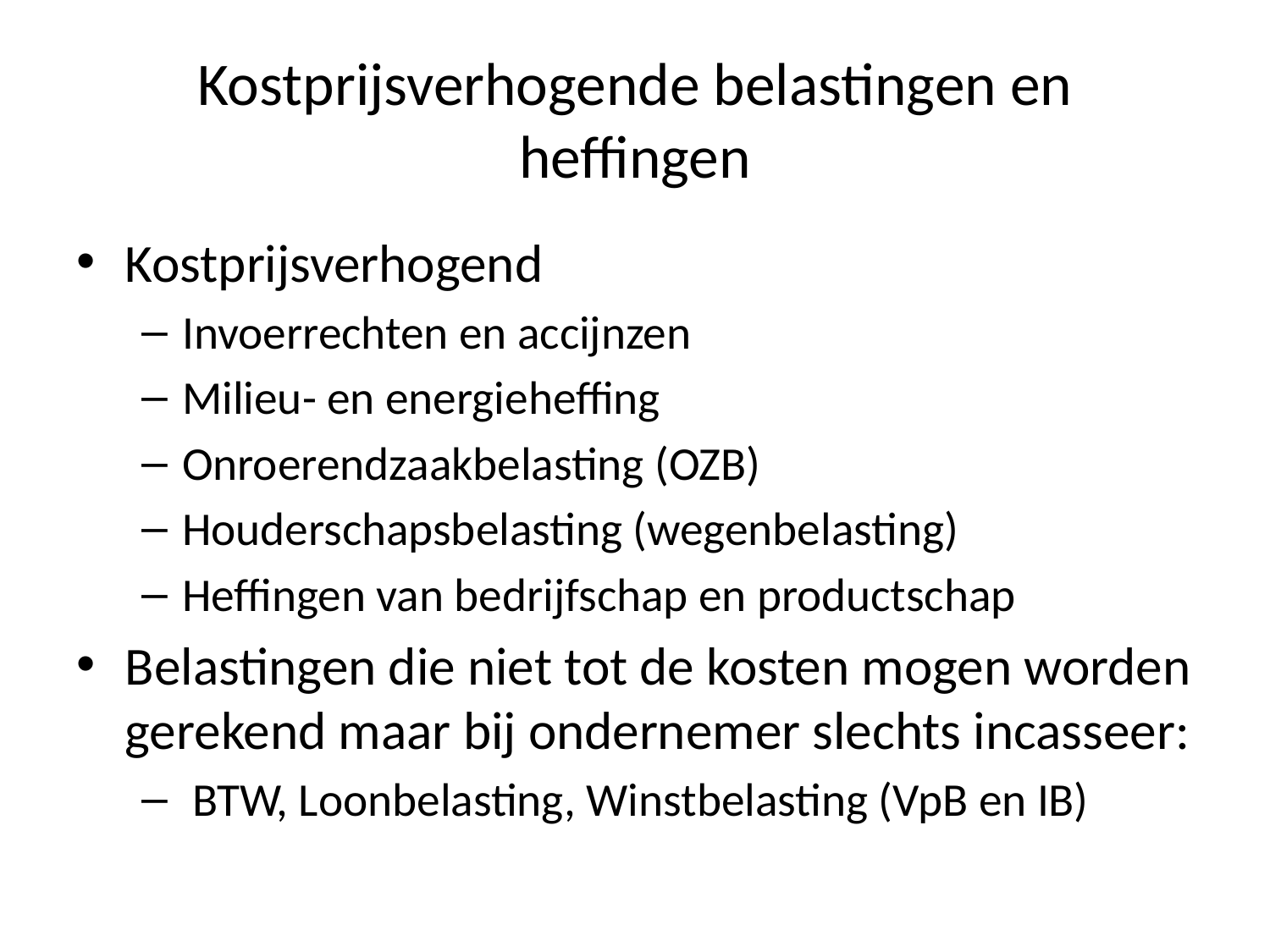

# Kostprijsverhogende belastingen en heffingen
Kostprijsverhogend
Invoerrechten en accijnzen
Milieu- en energieheffing
Onroerendzaakbelasting (OZB)
Houderschapsbelasting (wegenbelasting)
Heffingen van bedrijfschap en productschap
Belastingen die niet tot de kosten mogen worden gerekend maar bij ondernemer slechts incasseer:
 BTW, Loonbelasting, Winstbelasting (VpB en IB)